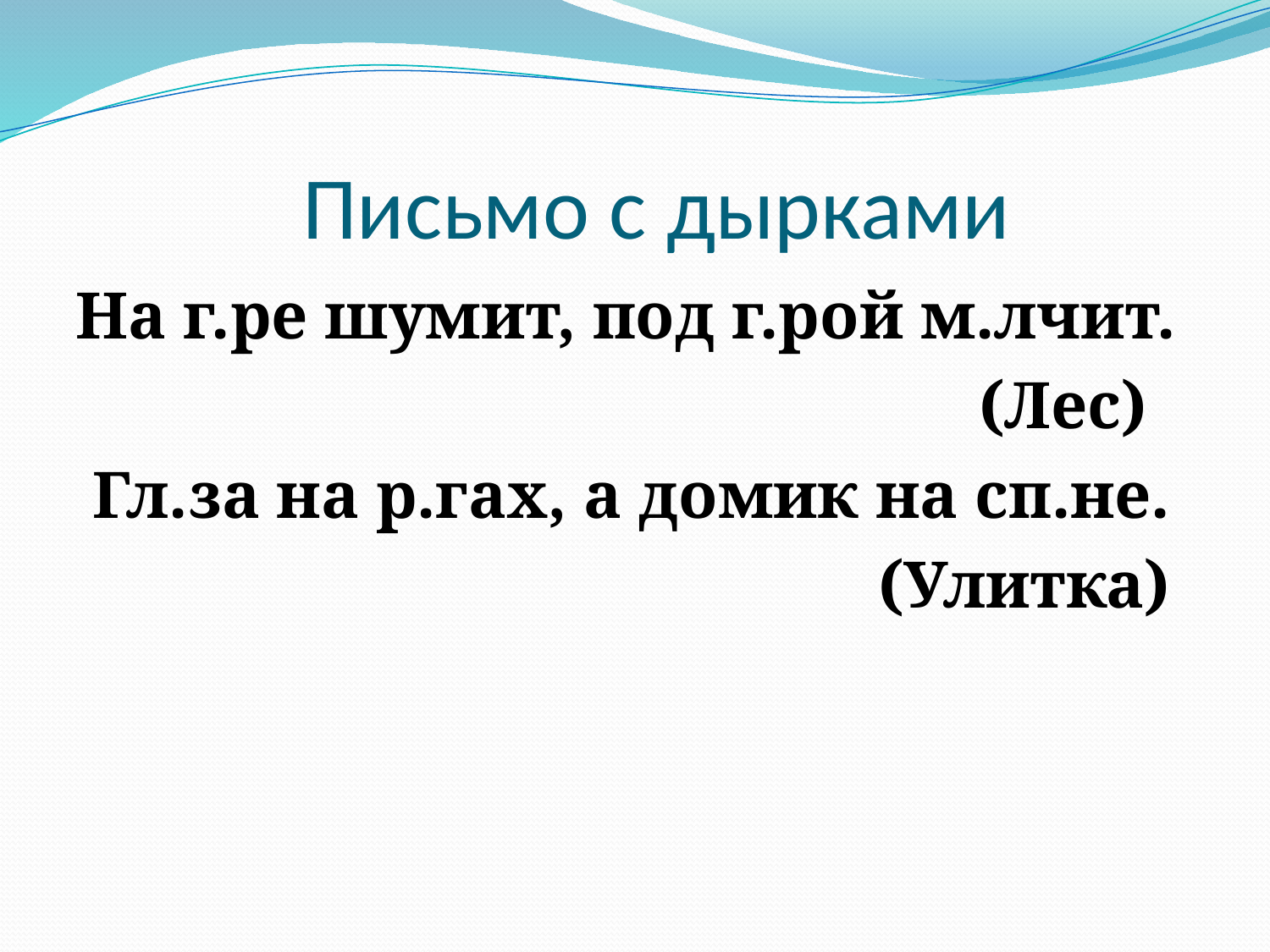

# Письмо с дырками
На г.ре шумит, под г.рой м.лчит.
                                                      (Лес)
 Гл.за на р.гах, а домик на сп.не.
                                                (Улитка)